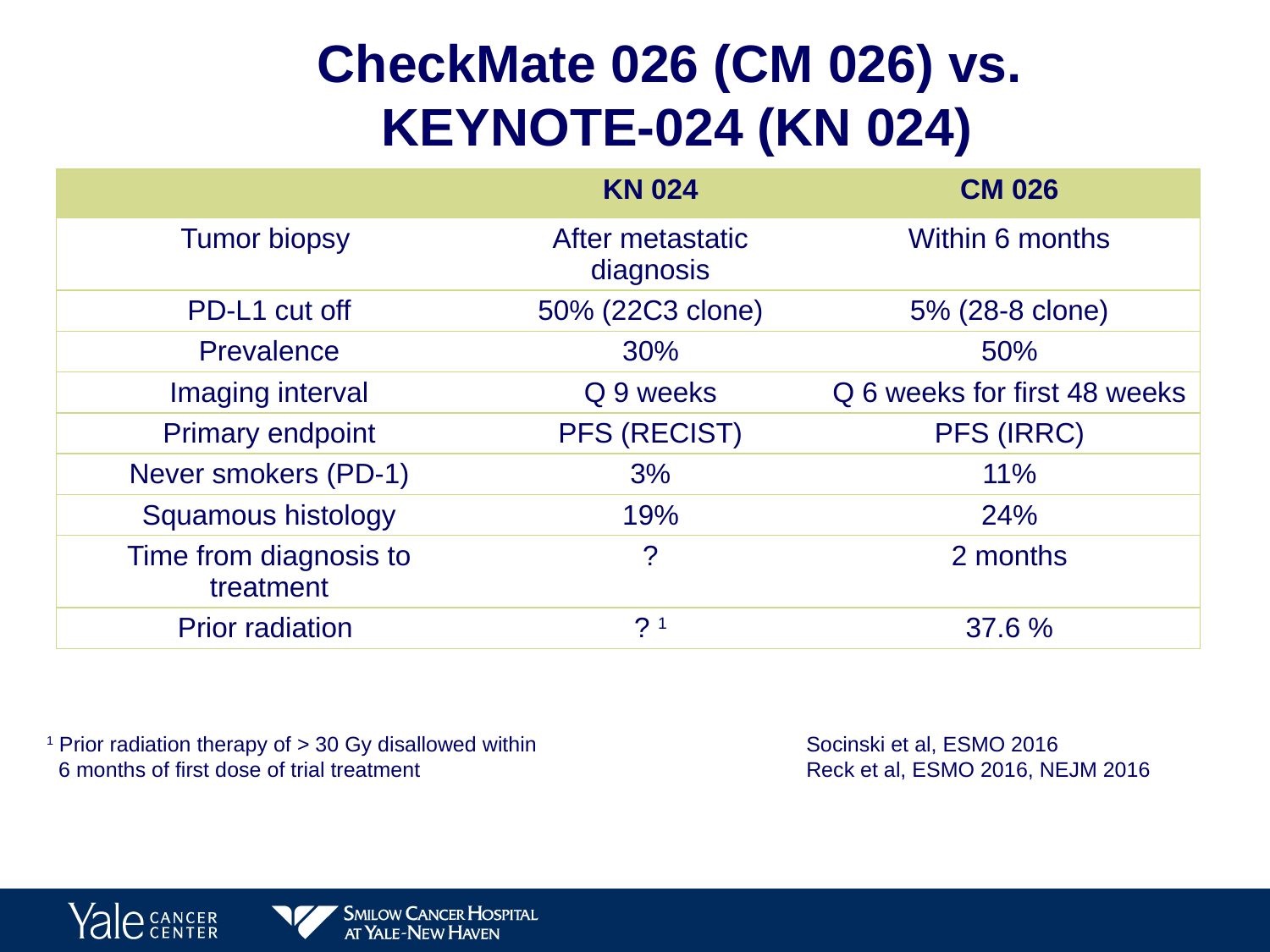

# CheckMate 026 (CM 026) vs. KEYNOTE-024 (KN 024)
|  | KN 024 | CM 026 |
| --- | --- | --- |
| Tumor biopsy | After metastatic diagnosis | Within 6 months |
| PD-L1 cut off | 50% (22C3 clone) | 5% (28-8 clone) |
| Prevalence | 30% | 50% |
| Imaging interval | Q 9 weeks | Q 6 weeks for first 48 weeks |
| Primary endpoint | PFS (RECIST) | PFS (IRRC) |
| Never smokers (PD-1) | 3% | 11% |
| Squamous histology | 19% | 24% |
| Time from diagnosis to treatment | ? | 2 months |
| Prior radiation | ? 1 | 37.6 % |
Socinski et al, ESMO 2016
Reck et al, ESMO 2016, NEJM 2016
1 Prior radiation therapy of > 30 Gy disallowed within
  6 months of first dose of trial treatment